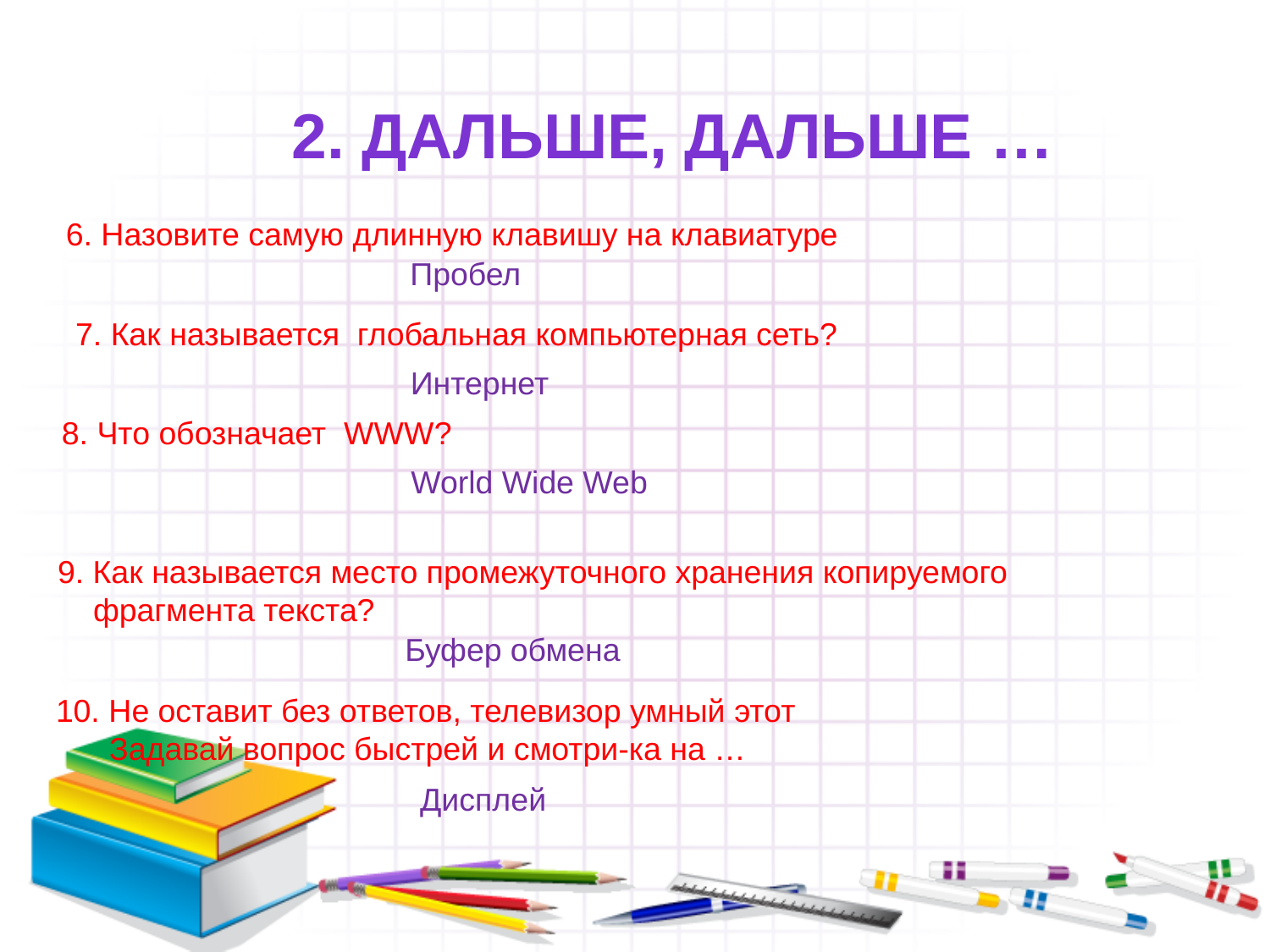

2. дальше, дальше …
6. Назовите самую длинную клавишу на клавиатуре
Пробел
7. Как называется  глобальная компьютерная сеть?
Интернет
8. Что обозначает  WWW?
World Wide Web
9. Как называется место промежуточного хранения копируемого
    фрагмента текста?
Буфер обмена
10. Не оставит без ответов, телевизор умный этот
      Задавай вопрос быстрей и смотри-ка на …
Дисплей